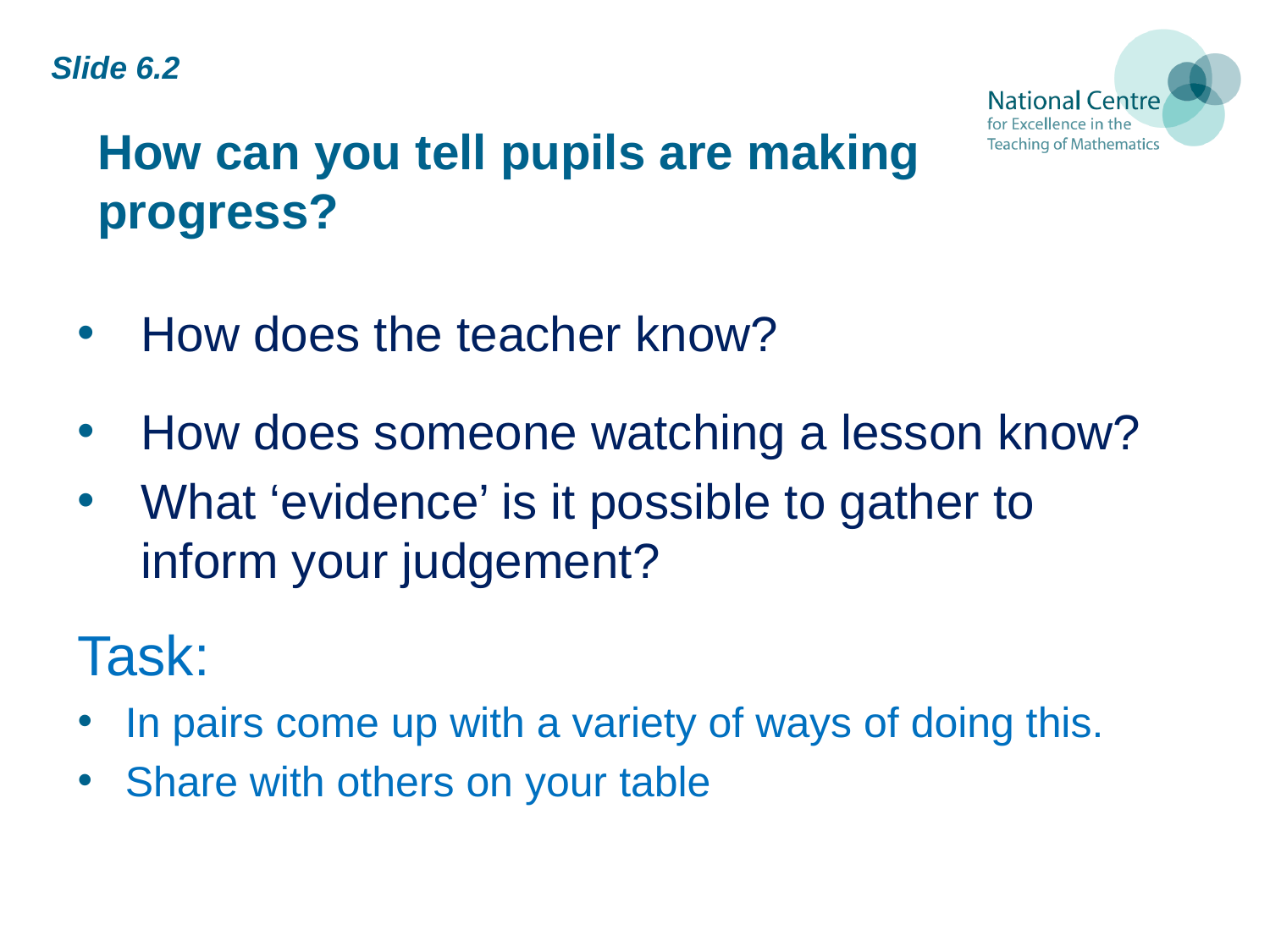

Slide 6.2
# How can you tell pupils are making progress?
How does the teacher know?
How does someone watching a lesson know?
What ‘evidence’ is it possible to gather to inform your judgement?

Task:
In pairs come up with a variety of ways of doing this.
Share with others on your table